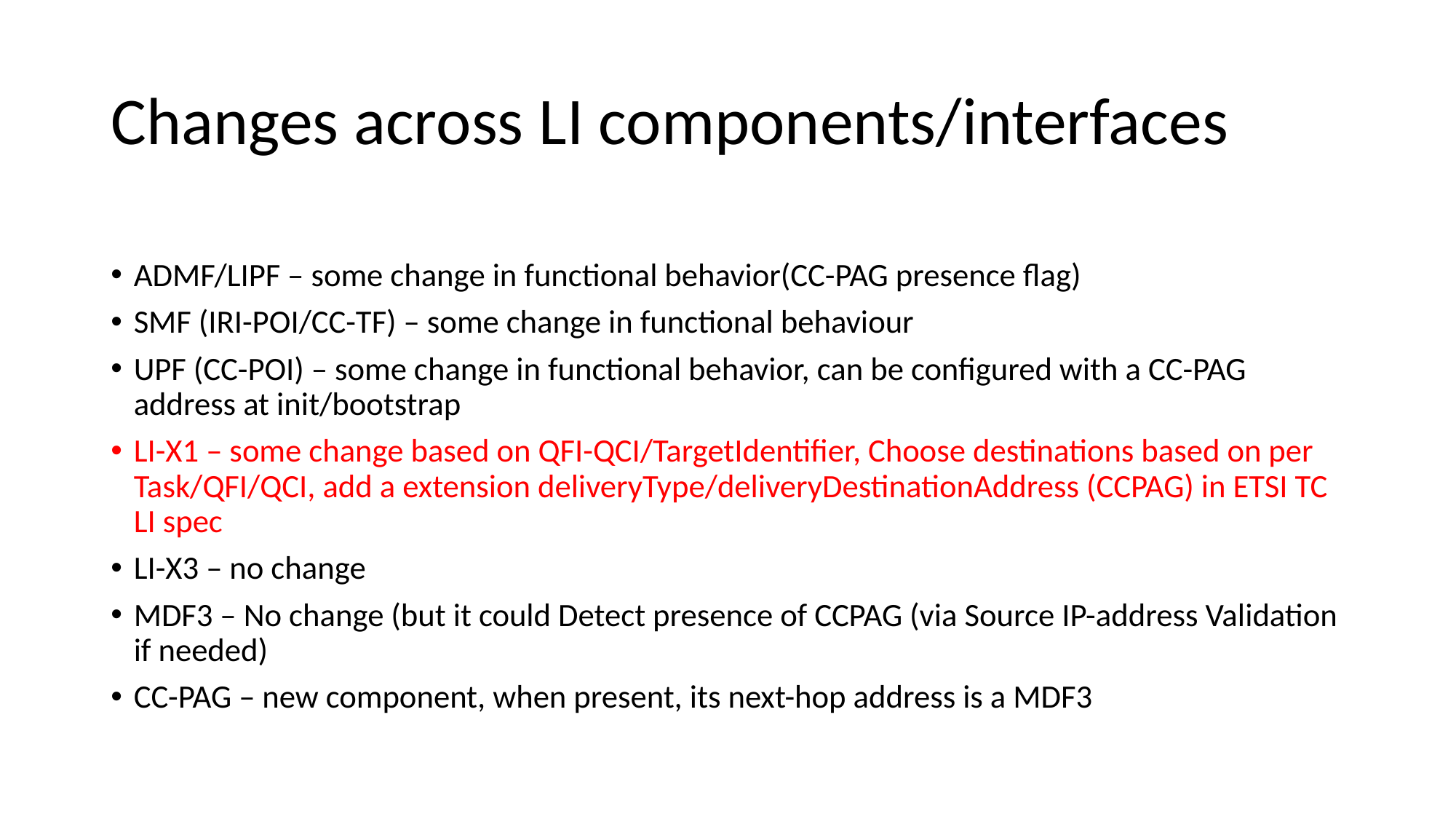

# Changes across LI components/interfaces

ADMF/LIPF – some change in functional behavior(CC-PAG presence flag)
SMF (IRI-POI/CC-TF) – some change in functional behaviour
UPF (CC-POI) – some change in functional behavior, can be configured with a CC-PAG address at init/bootstrap
LI-X1 – some change based on QFI-QCI/TargetIdentifier, Choose destinations based on per Task/QFI/QCI, add a extension deliveryType/deliveryDestinationAddress (CCPAG) in ETSI TC LI spec
LI-X3 – no change
MDF3 – No change (but it could Detect presence of CCPAG (via Source IP-address Validation if needed)
CC-PAG – new component, when present, its next-hop address is a MDF3